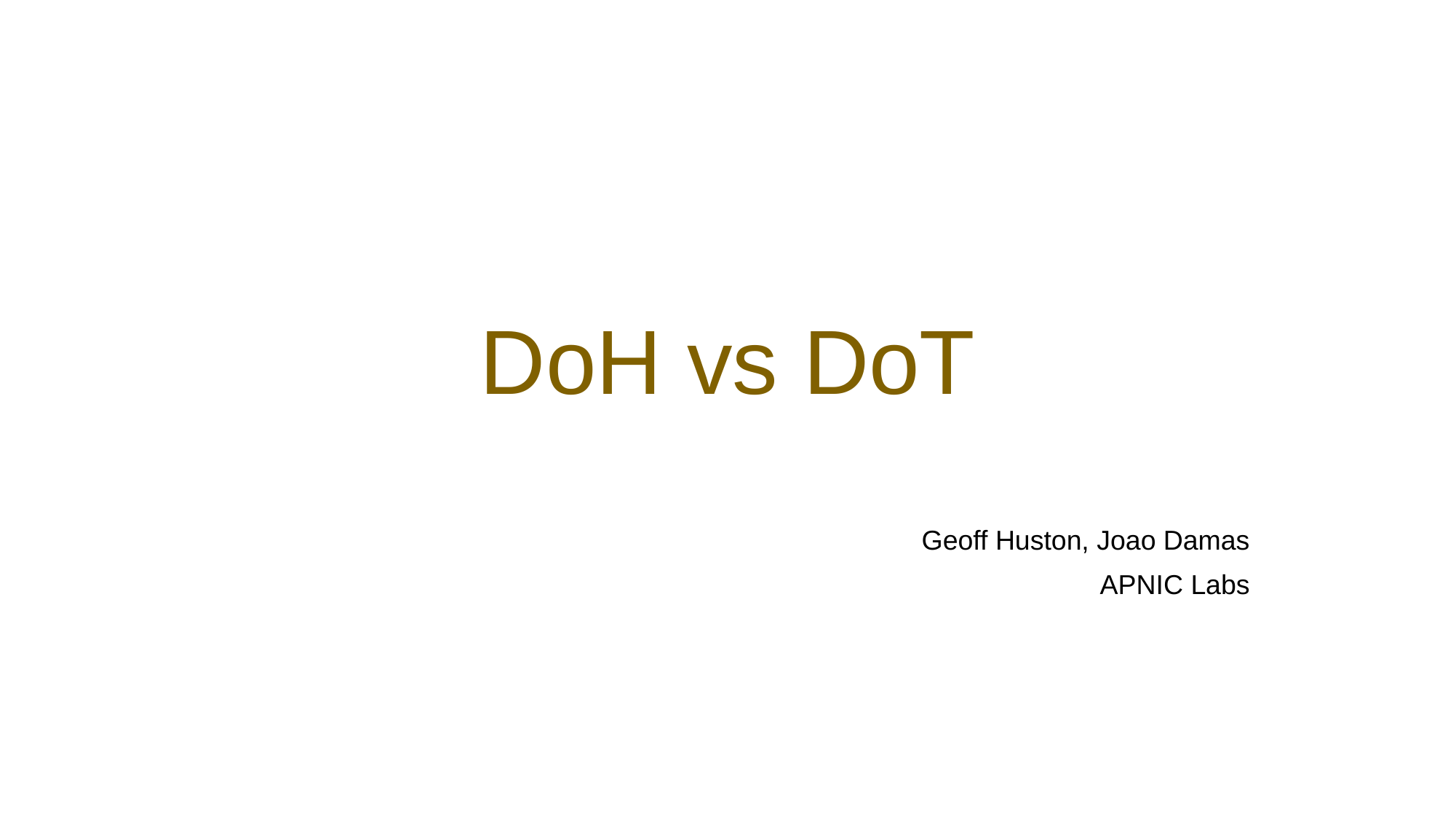

# DoH vs DoT
Geoff Huston, Joao Damas
APNIC Labs